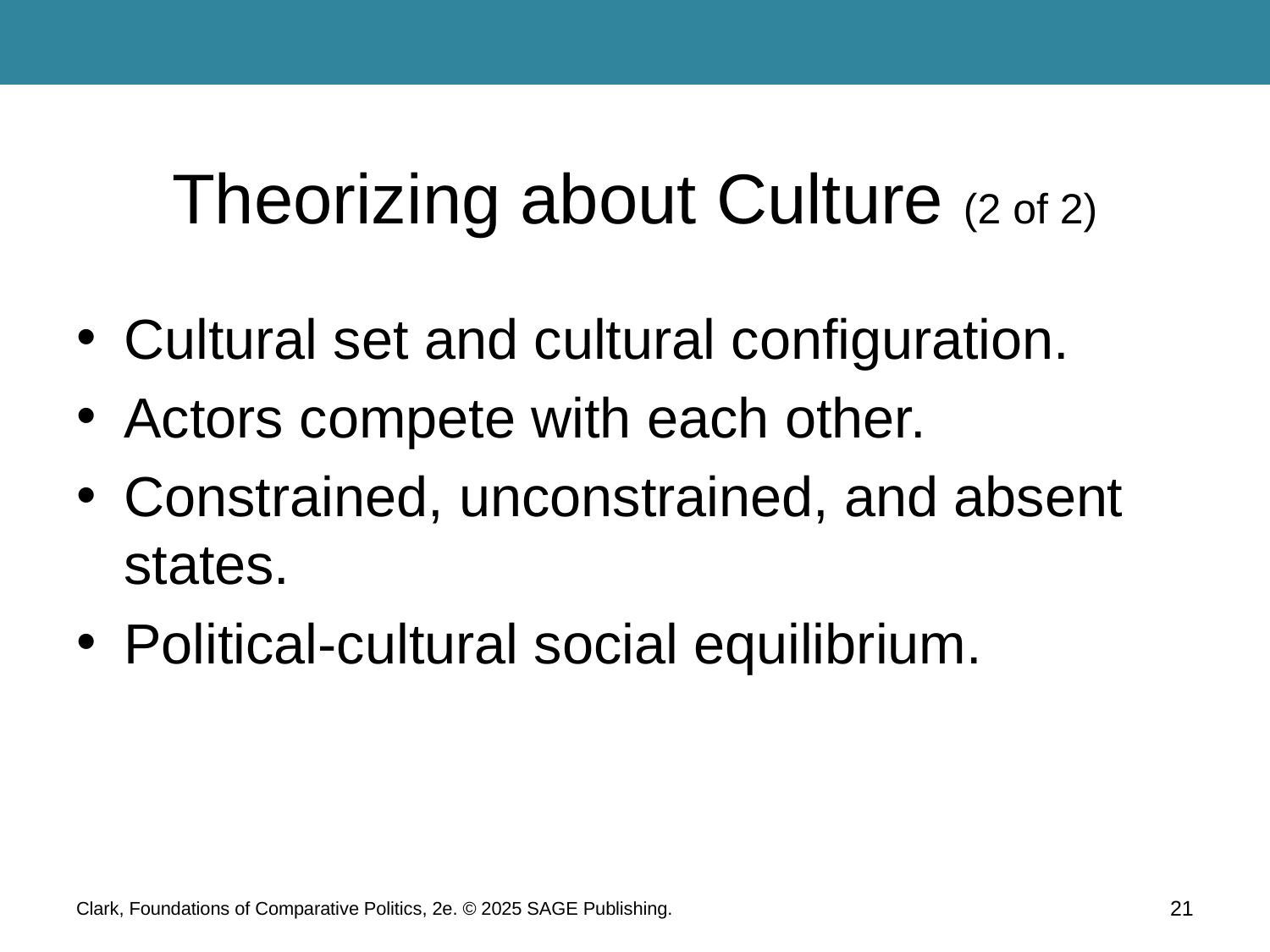

# Theorizing about Culture (2 of 2)
Cultural set and cultural configuration.
Actors compete with each other.
Constrained, unconstrained, and absent states.
Political-cultural social equilibrium.
Clark, Foundations of Comparative Politics, 2e. © 2025 SAGE Publishing.
21